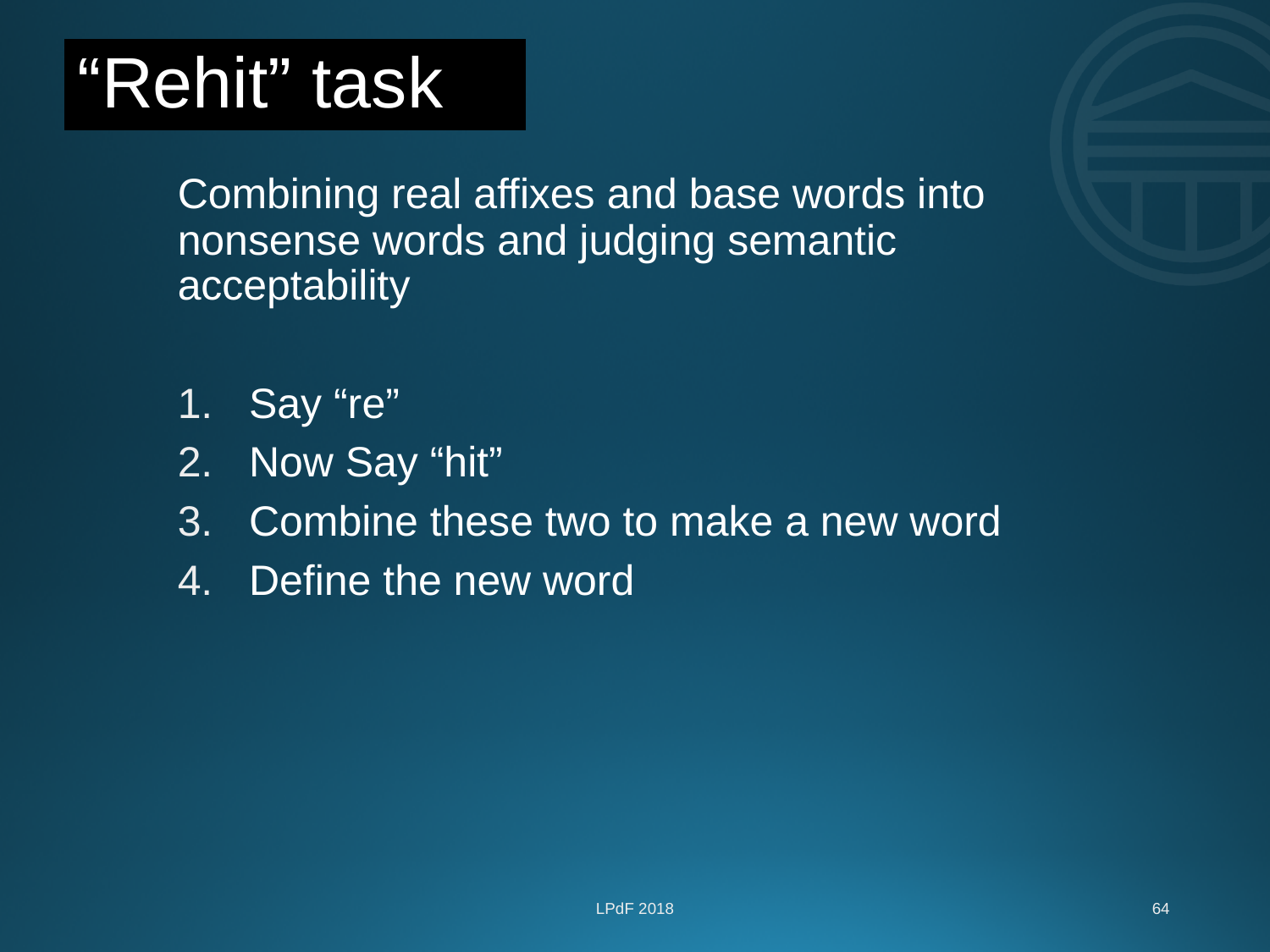

# “Rehit” task
Combining real affixes and base words into nonsense words and judging semantic acceptability

Say “re”
Now Say “hit”
Combine these two to make a new word
Define the new word
LPdF 2018
64